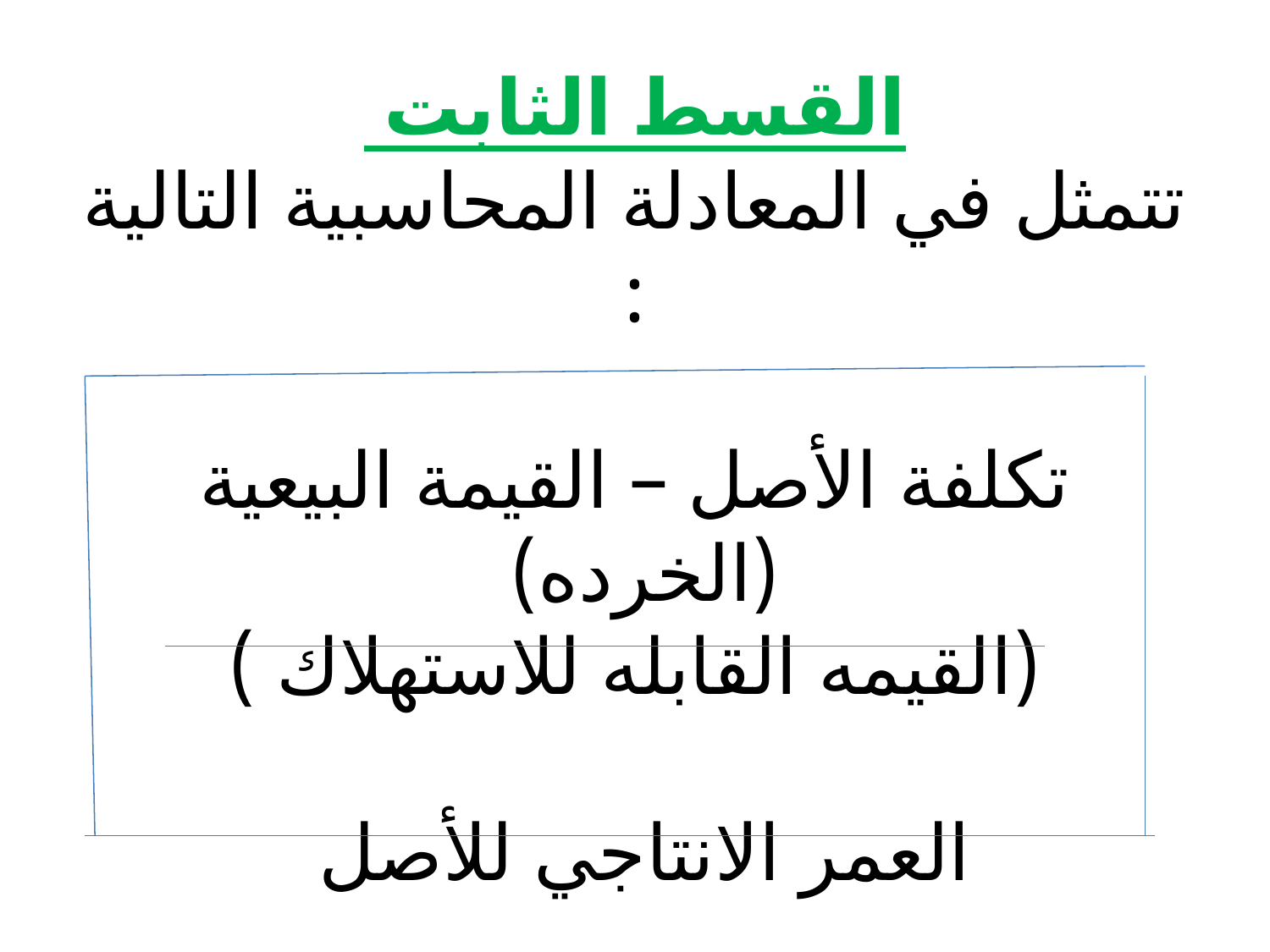

# القسط الثابت تتمثل في المعادلة المحاسبية التالية : تكلفة الأصل – القيمة البيعية (الخرده) (القيمه القابله للاستهلاك ) العمر الانتاجي للأصل